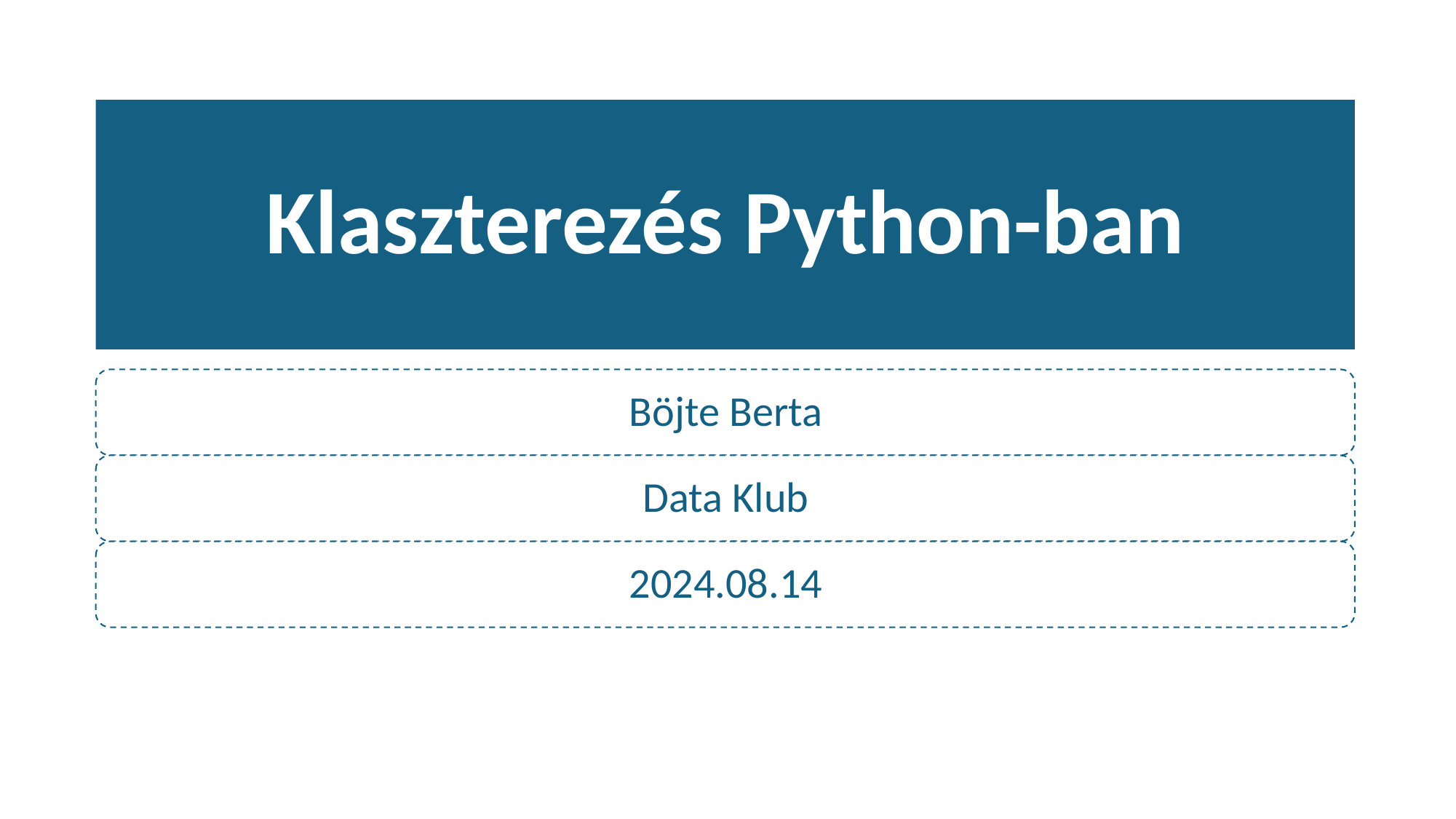

# Klaszterezés Python-ban
Böjte Berta
Data Klub
2024.08.14